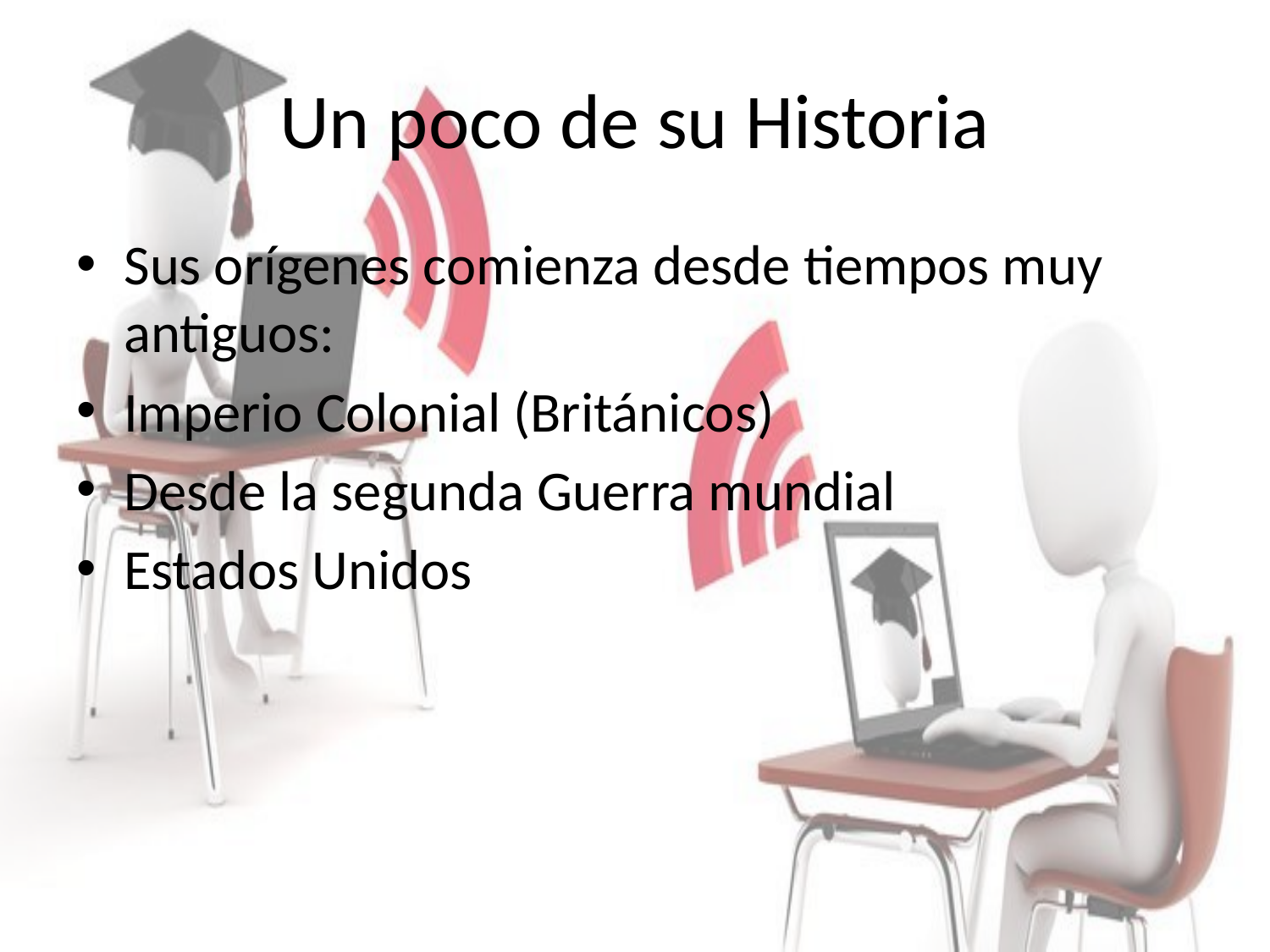

# Un poco de su Historia
Sus orígenes comienza desde tiempos muy antiguos:
Imperio Colonial (Británicos)
Desde la segunda Guerra mundial
Estados Unidos